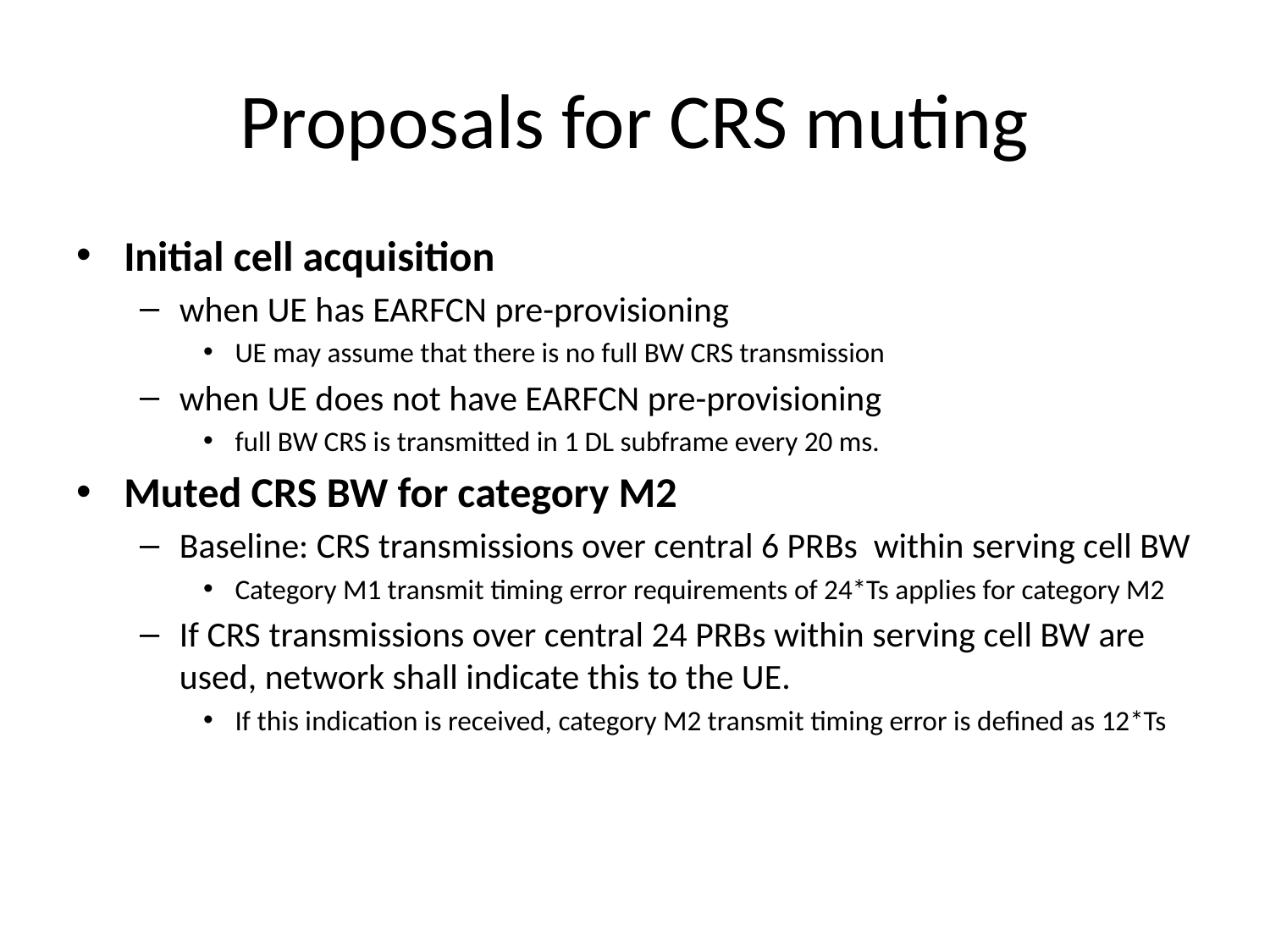

# Proposals for CRS muting
Initial cell acquisition
when UE has EARFCN pre-provisioning
UE may assume that there is no full BW CRS transmission
when UE does not have EARFCN pre-provisioning
full BW CRS is transmitted in 1 DL subframe every 20 ms.
Muted CRS BW for category M2
Baseline: CRS transmissions over central 6 PRBs  within serving cell BW
Category M1 transmit timing error requirements of 24*Ts applies for category M2
If CRS transmissions over central 24 PRBs within serving cell BW are used, network shall indicate this to the UE.
If this indication is received, category M2 transmit timing error is defined as 12*Ts